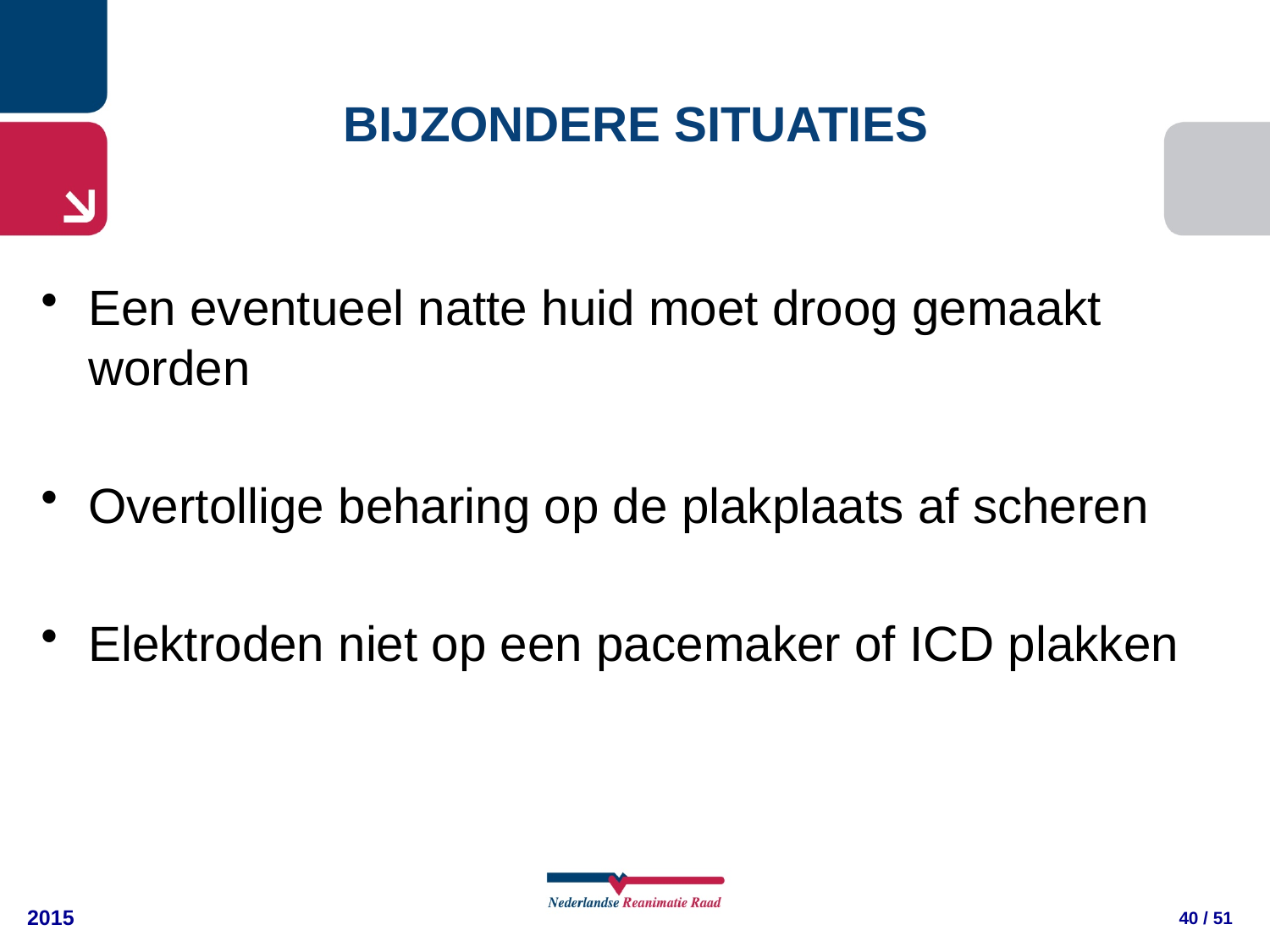

BIJZONDERE SITUATIES
Een eventueel natte huid moet droog gemaakt worden

Overtollige beharing op de plakplaats af scheren

Elektroden niet op een pacemaker of ICD plakken